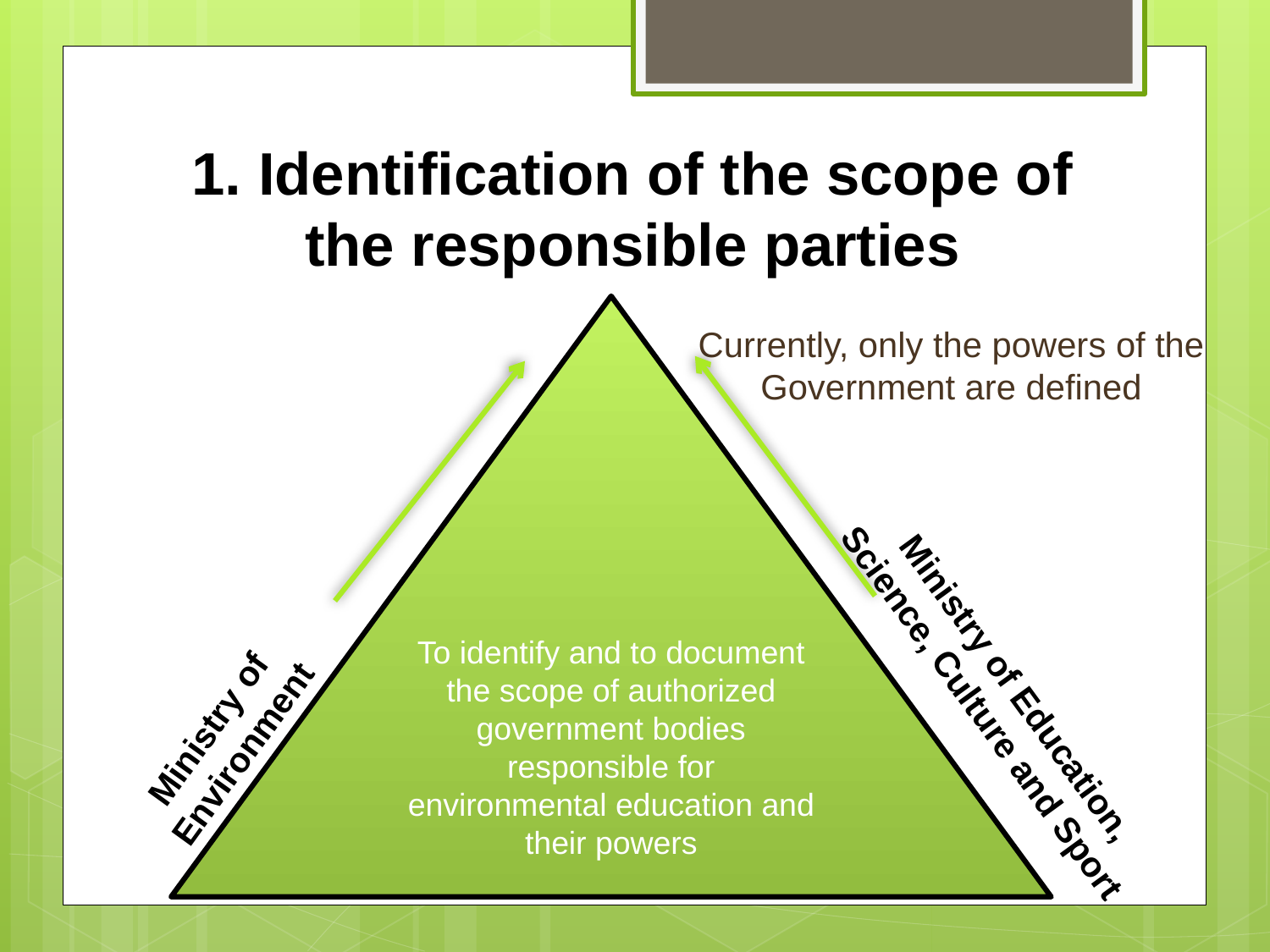

# 1. Identification of the scope of the responsible parties
To identify and to document the scope of authorized government bodies responsible for environmental education and their powers
Currently, only the powers of the Government are defined
Ministry of Education, Science, Culture and Sport
Ministry of Environment